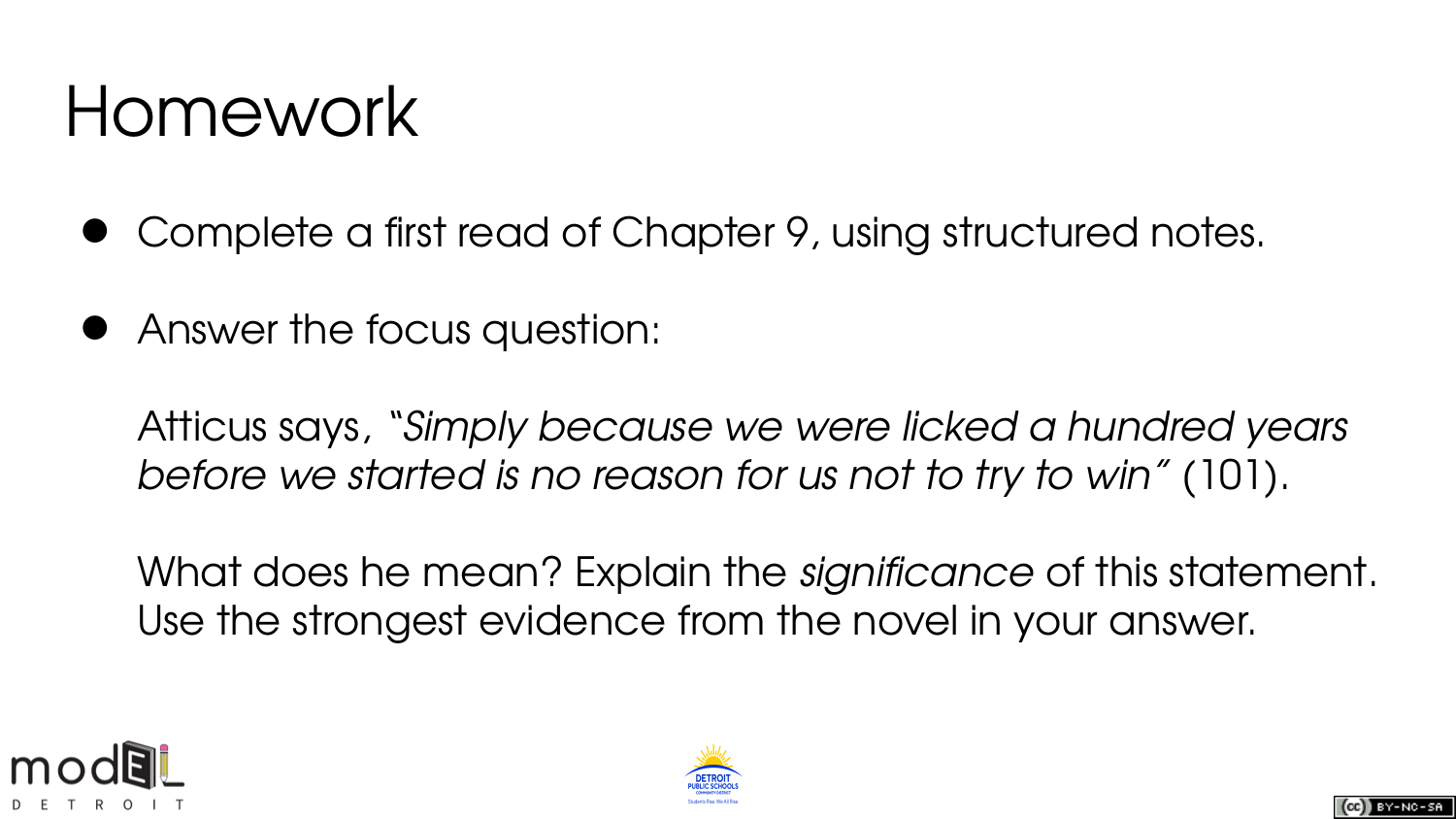

# Homework
Complete a first read of Chapter 9, using structured notes.
Answer the focus question:
Atticus says, “Simply because we were licked a hundred years before we started is no reason for us not to try to win” (101).

What does he mean? Explain the significance of this statement. Use the strongest evidence from the novel in your answer.